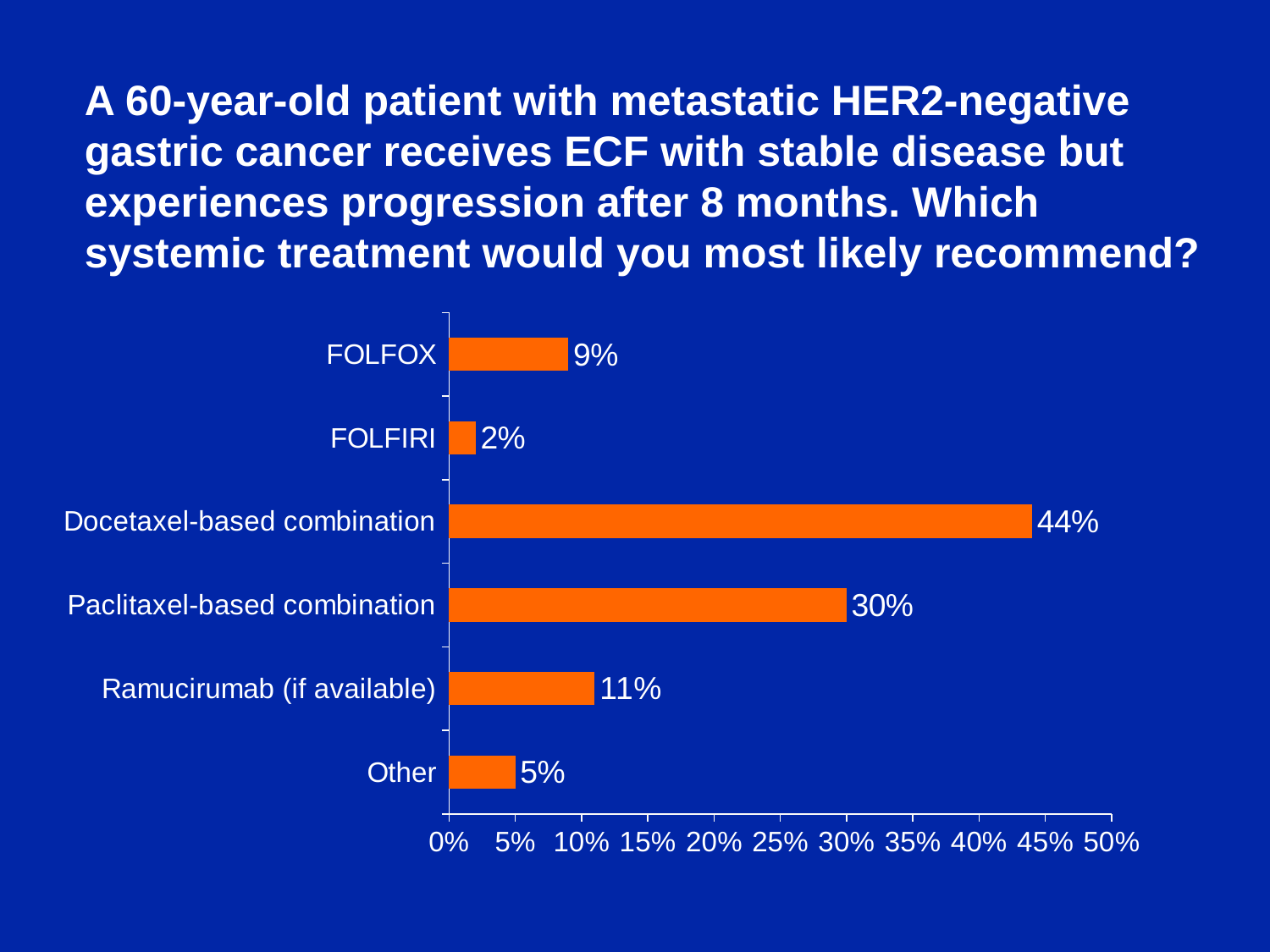

A 60-year-old patient with metastatic HER2-negative gastric cancer receives ECF with stable disease but experiences progression after 8 months. Which systemic treatment would you most likely recommend?

### Chart

| Category | Series 1 |
|---|---|
| Other | 0.05 |
| Ramucirumab (if available) | 0.11 |
| Paclitaxel-based combination | 0.3 |
| Docetaxel-based combination | 0.44 |
| FOLFIRI | 0.02 |
| FOLFOX | 0.09 |